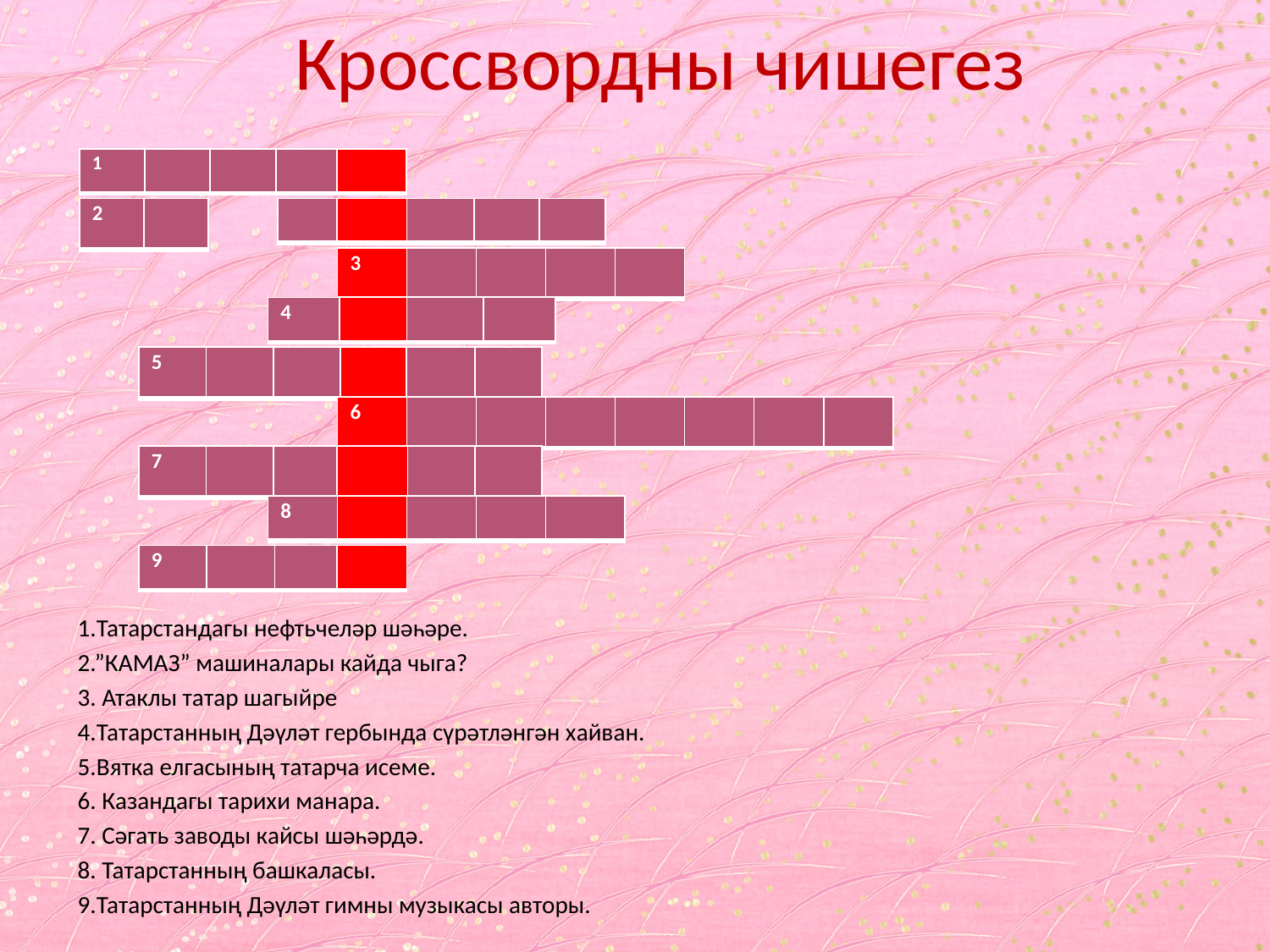

# Кроссвордны чишегез
| 1 |  |  |  |  |
| --- | --- | --- | --- | --- |
| 2 |  |
| --- | --- |
|  |  |  |  |  |
| --- | --- | --- | --- | --- |
| 3 |  |  |  |  |
| --- | --- | --- | --- | --- |
| 4 |  |  |  |
| --- | --- | --- | --- |
| 5 |  |  |  |  |  |
| --- | --- | --- | --- | --- | --- |
| 6 |  |  |  |  |  |  |  |
| --- | --- | --- | --- | --- | --- | --- | --- |
| 7 |  |  |  |  |  |
| --- | --- | --- | --- | --- | --- |
| 8 |  |  |  |  |
| --- | --- | --- | --- | --- |
| 9 |  |  |  |
| --- | --- | --- | --- |
1.Татарстандагы нефтьчеләр шәһәре.
2.”КАМАЗ” машиналары кайда чыга?
3. Атаклы татар шагыйре
4.Татарстанның Дәүләт гербында сүрәтләнгән хайван.
5.Вятка елгасының татарча исеме.
6. Казандагы тарихи манара.
7. Сәгать заводы кайсы шәһәрдә.
8. Татарстанның башкаласы.
9.Татарстанның Дәүләт гимны музыкасы авторы.